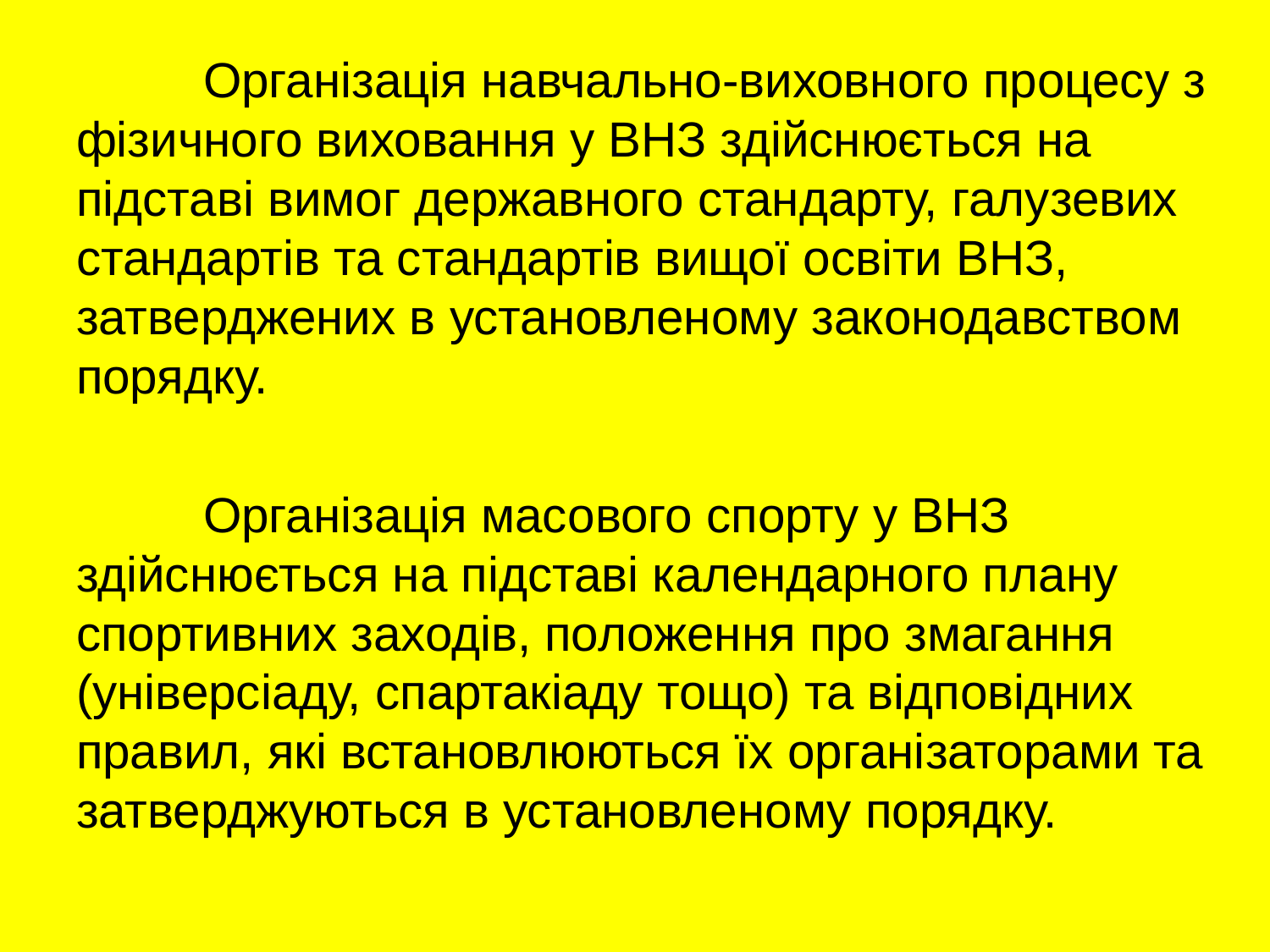

Організація навчально-виховного процесу з фізичного виховання у ВНЗ здійснюється на підставі вимог державного стандарту, галузевих стандартів та стандартів вищої освіти ВНЗ, затверджених в установленому законодавством порядку.

	Організація масового спорту у ВНЗ здійснюється на підставі календарного плану спортивних заходів, положення про змагання (універсіаду, спартакіаду тощо) та відповідних правил, які встановлюються їх організаторами та затверджуються в установленому порядку.